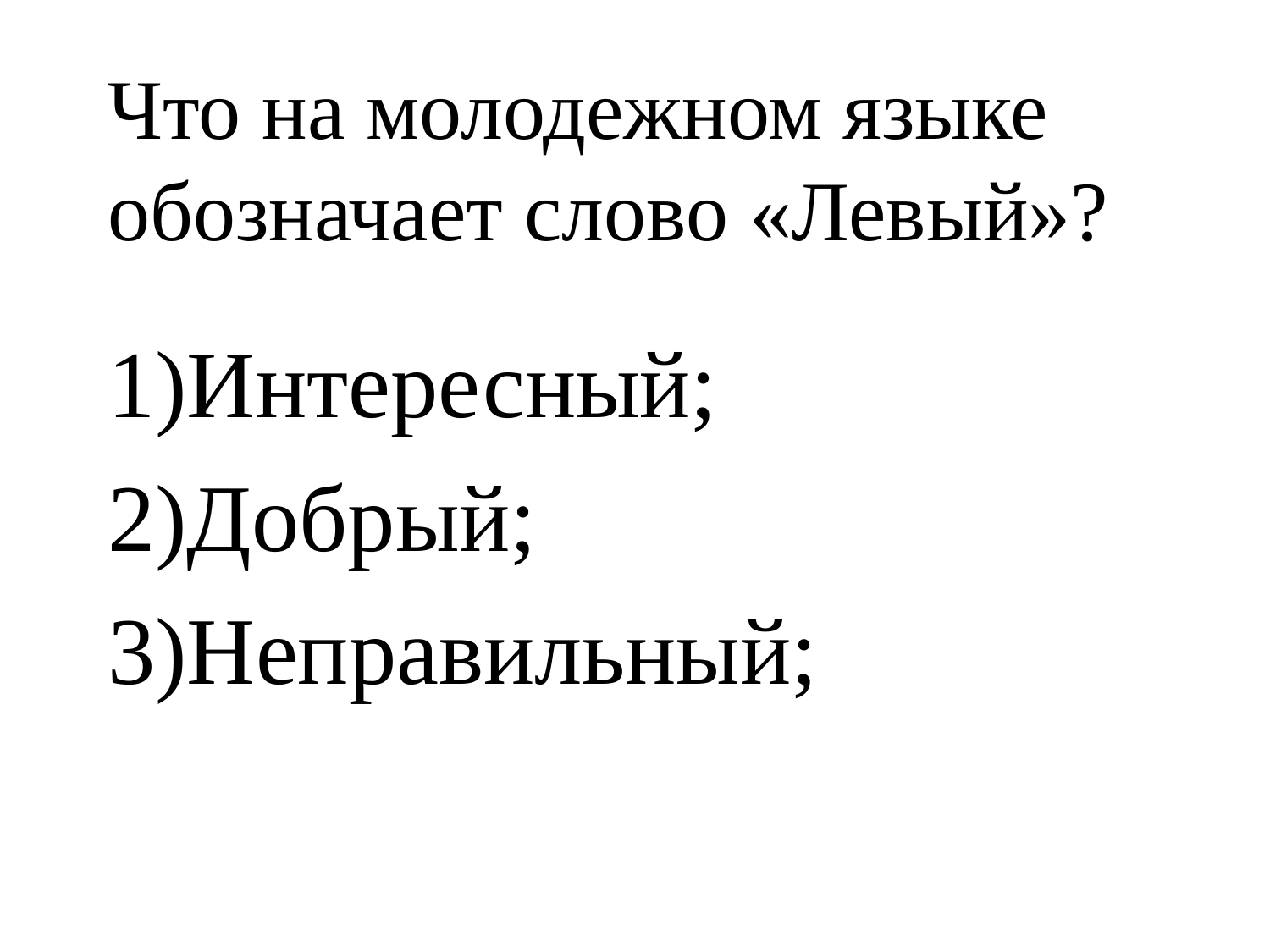

# Что на молодежном языке обозначает слово «Левый»?
Интересный;
Добрый;
Неправильный;